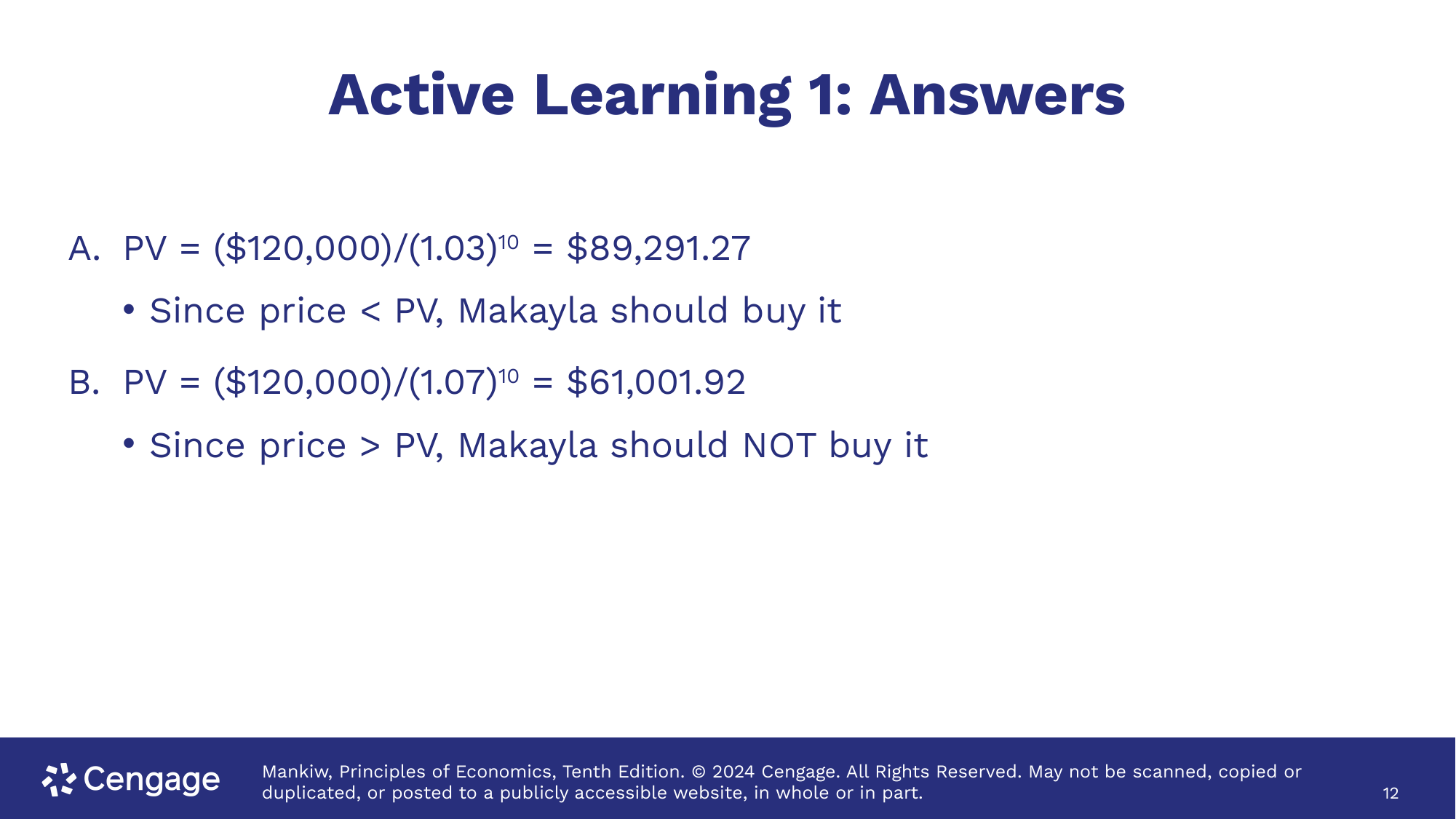

# Active Learning 1: Answers
PV = ($120,000)/(1.03)10 = $89,291.27
Since price < PV, Makayla should buy it
PV = ($120,000)/(1.07)10 = $61,001.92
Since price > PV, Makayla should NOT buy it